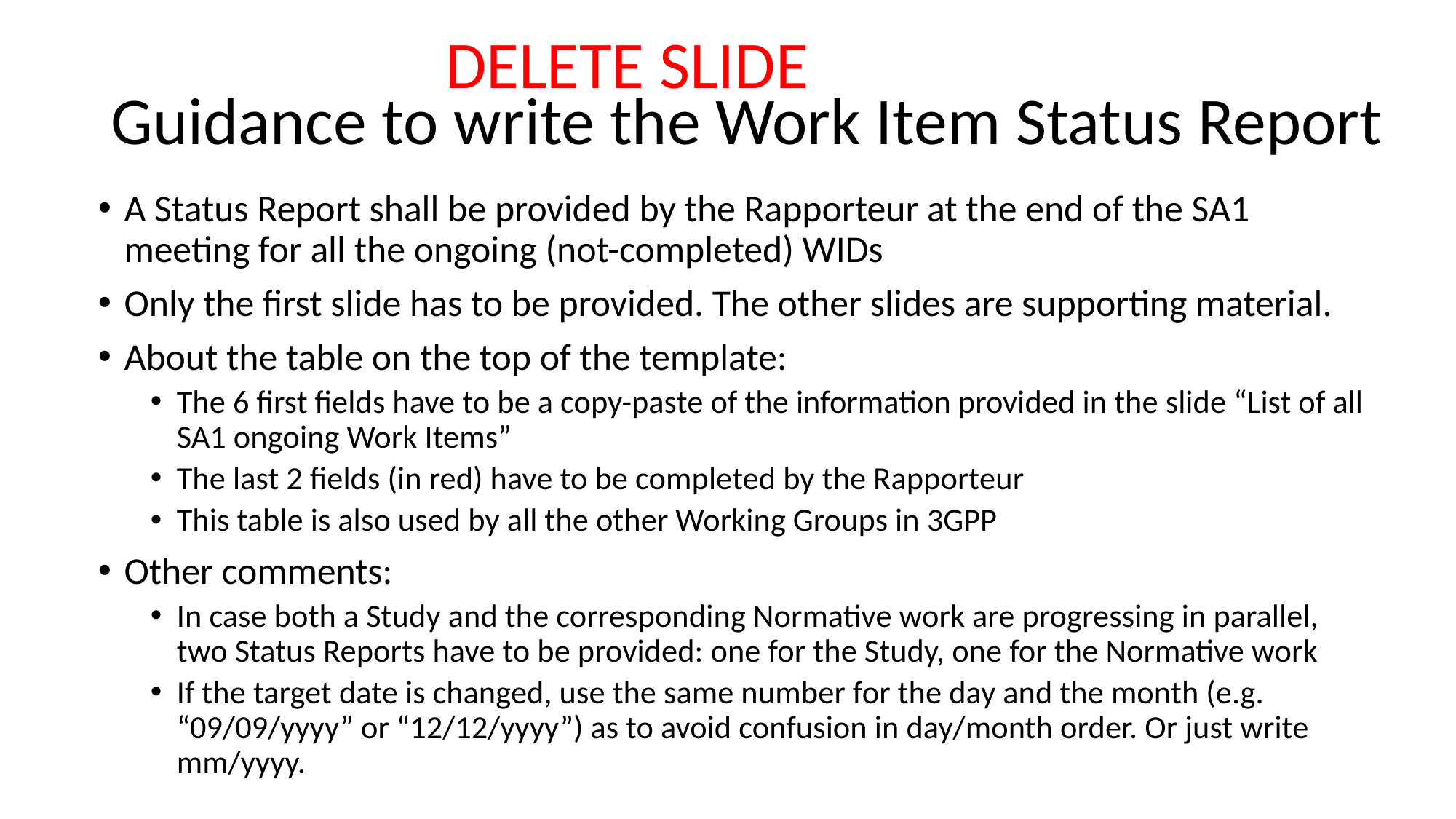

DELETE SLIDE
# Guidance to write the Work Item Status Report
A Status Report shall be provided by the Rapporteur at the end of the SA1 meeting for all the ongoing (not-completed) WIDs
Only the first slide has to be provided. The other slides are supporting material.
About the table on the top of the template:
The 6 first fields have to be a copy-paste of the information provided in the slide “List of all SA1 ongoing Work Items”
The last 2 fields (in red) have to be completed by the Rapporteur
This table is also used by all the other Working Groups in 3GPP
Other comments:
In case both a Study and the corresponding Normative work are progressing in parallel, two Status Reports have to be provided: one for the Study, one for the Normative work
If the target date is changed, use the same number for the day and the month (e.g. “09/09/yyyy” or “12/12/yyyy”) as to avoid confusion in day/month order. Or just write mm/yyyy.